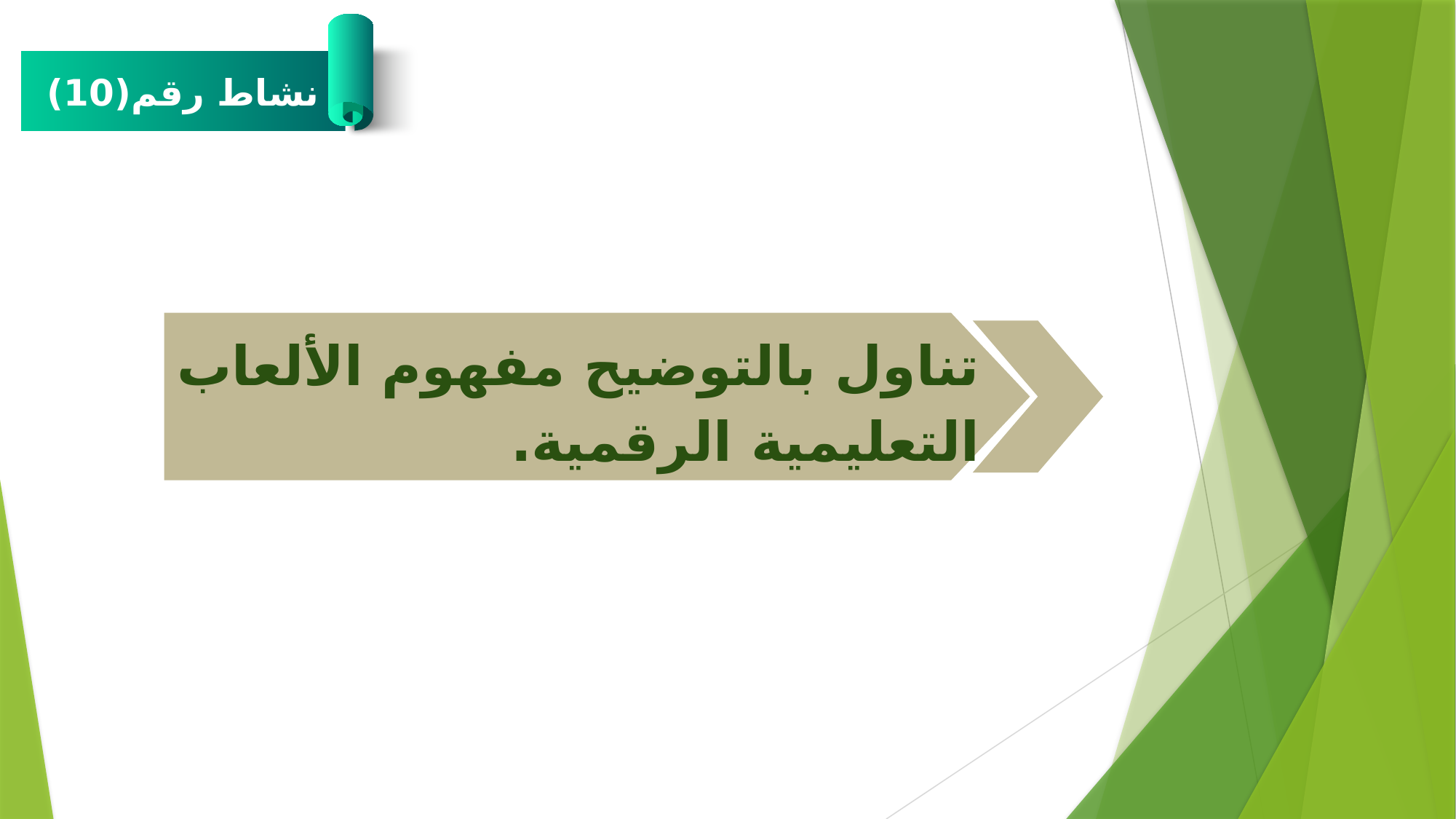

نشاط رقم(10)

تناول بالتوضيح مفهوم الألعاب التعليمية الرقمية.